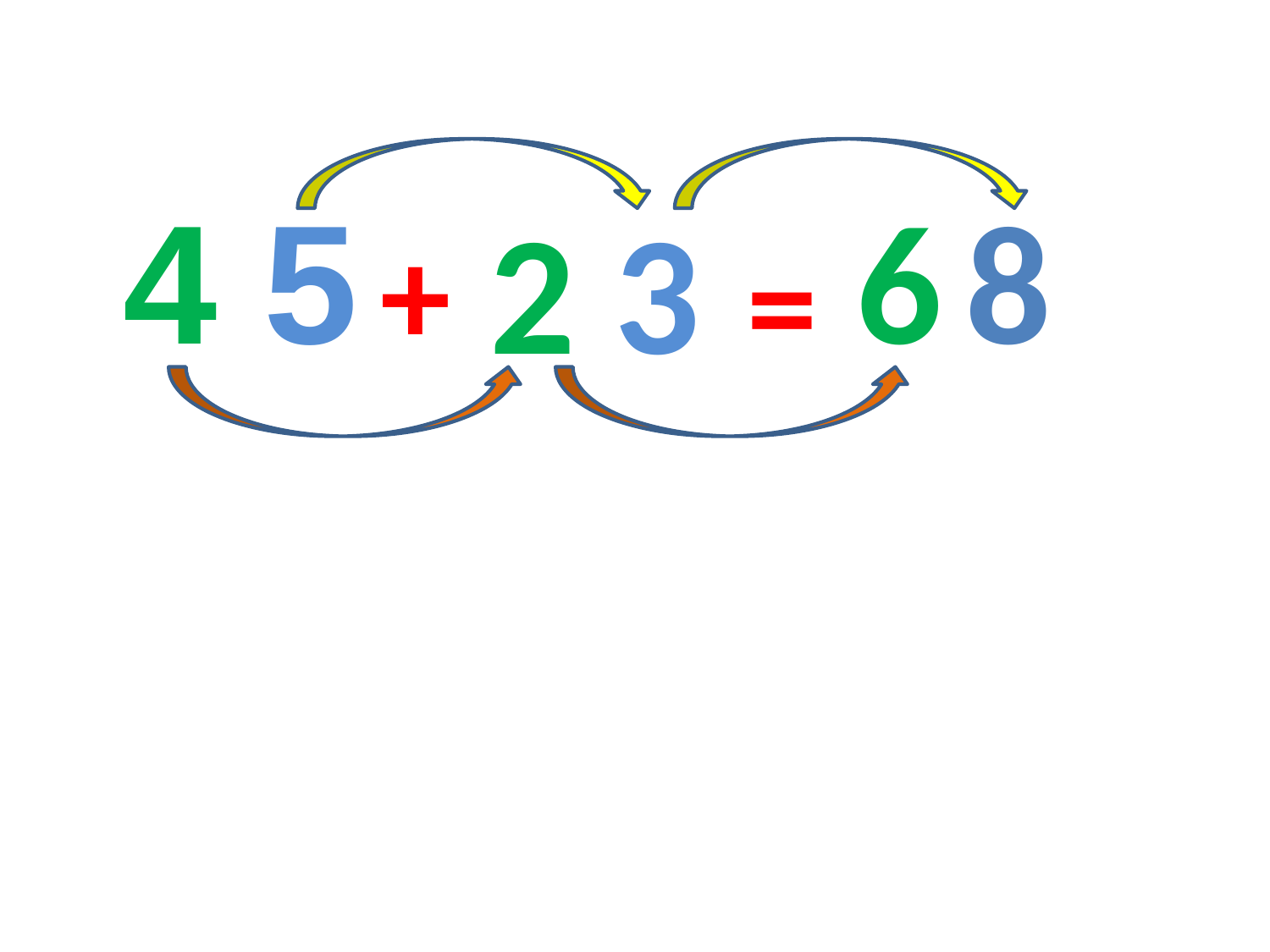

4 5
6
8
2 3
+
=